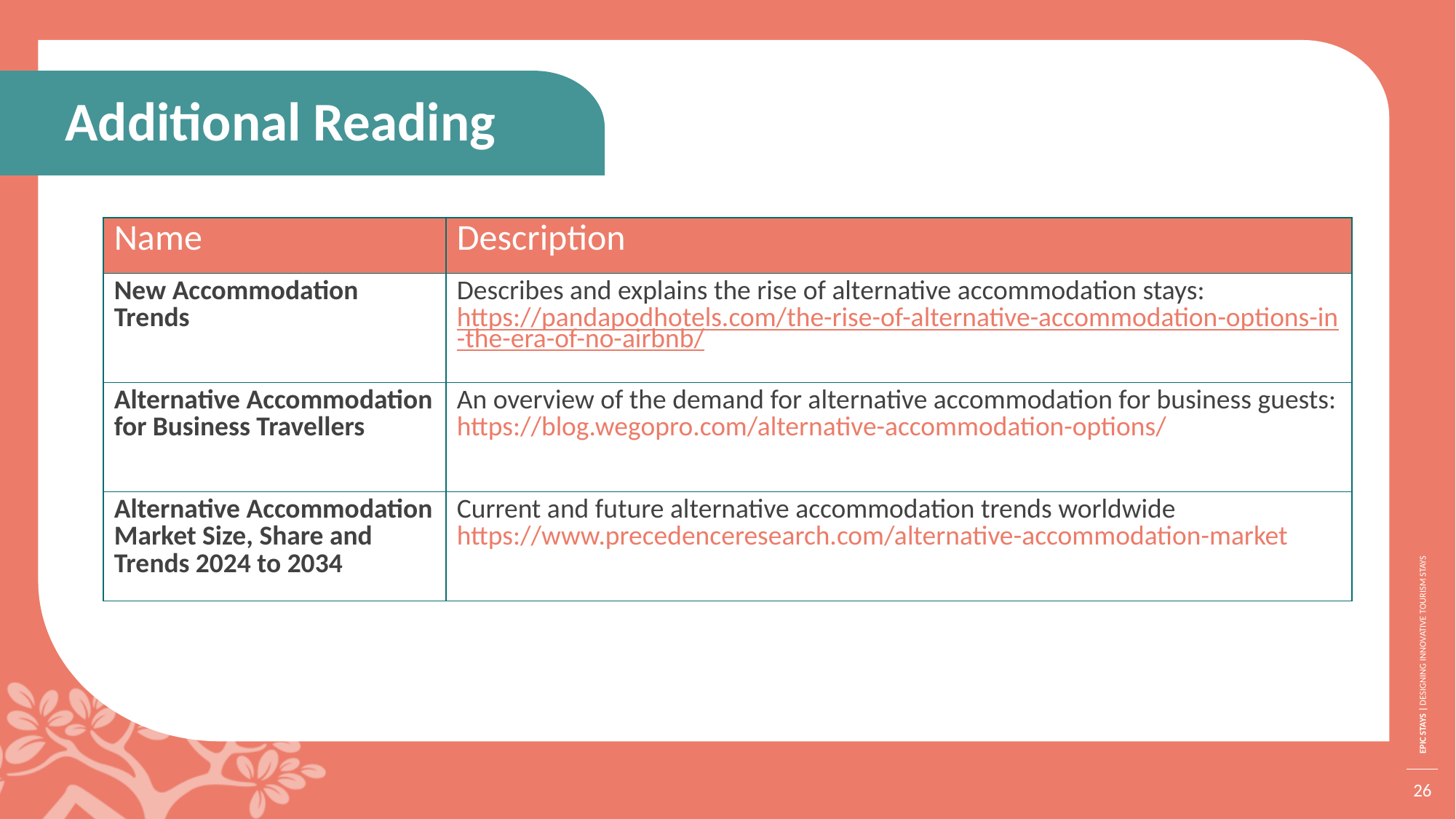

Additional Reading
| Name | Description |
| --- | --- |
| New Accommodation Trends | Describes and explains the rise of alternative accommodation stays: https://pandapodhotels.com/the-rise-of-alternative-accommodation-options-in-the-era-of-no-airbnb/ |
| Alternative Accommodation for Business Travellers | An overview of the demand for alternative accommodation for business guests: https://blog.wegopro.com/alternative-accommodation-options/ |
| Alternative Accommodation Market Size, Share and Trends 2024 to 2034 | Current and future alternative accommodation trends worldwide https://www.precedenceresearch.com/alternative-accommodation-market |
26